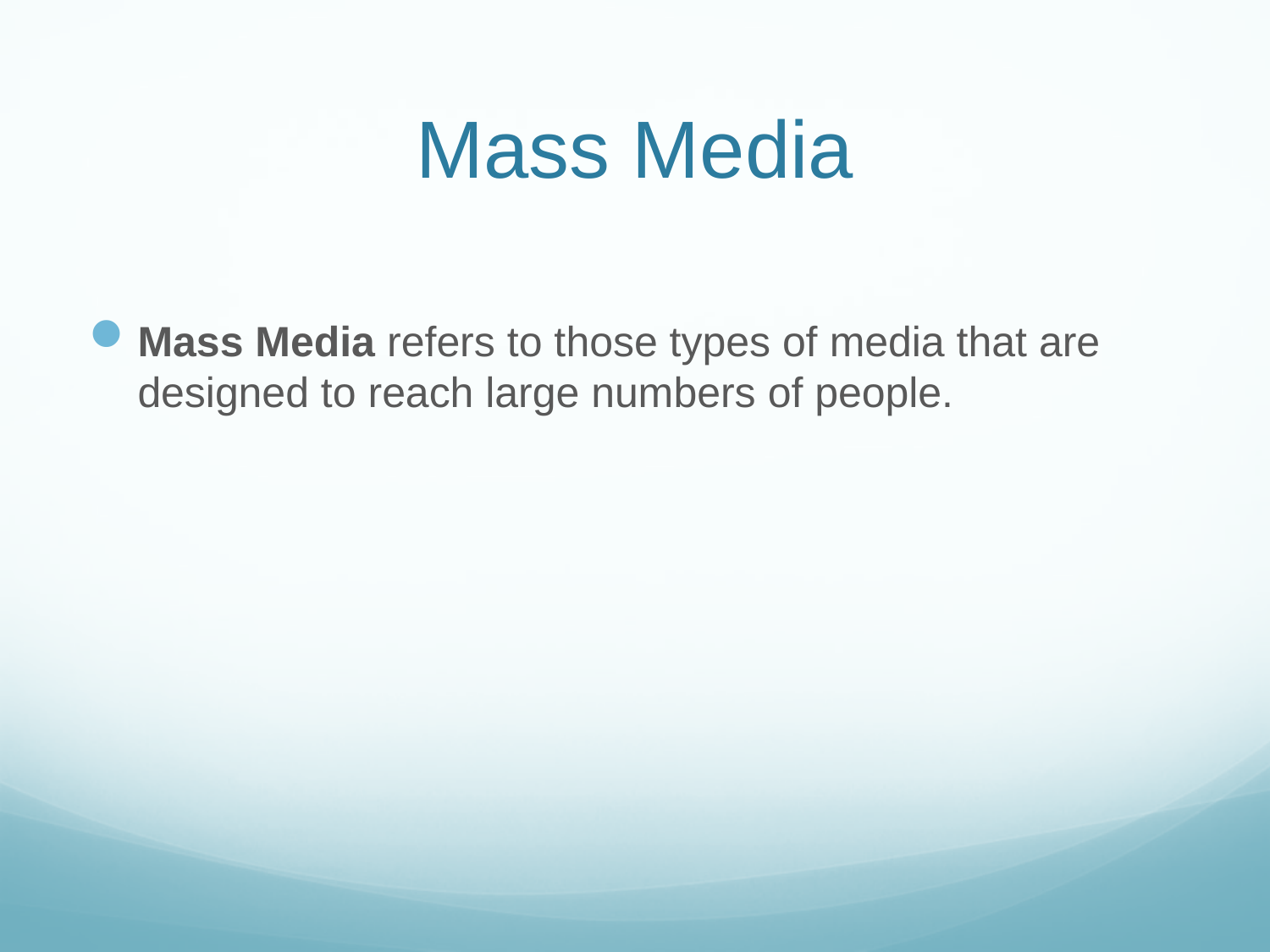

# Mass Media

Mass Media refers to those types of media that are designed to reach large numbers of people.